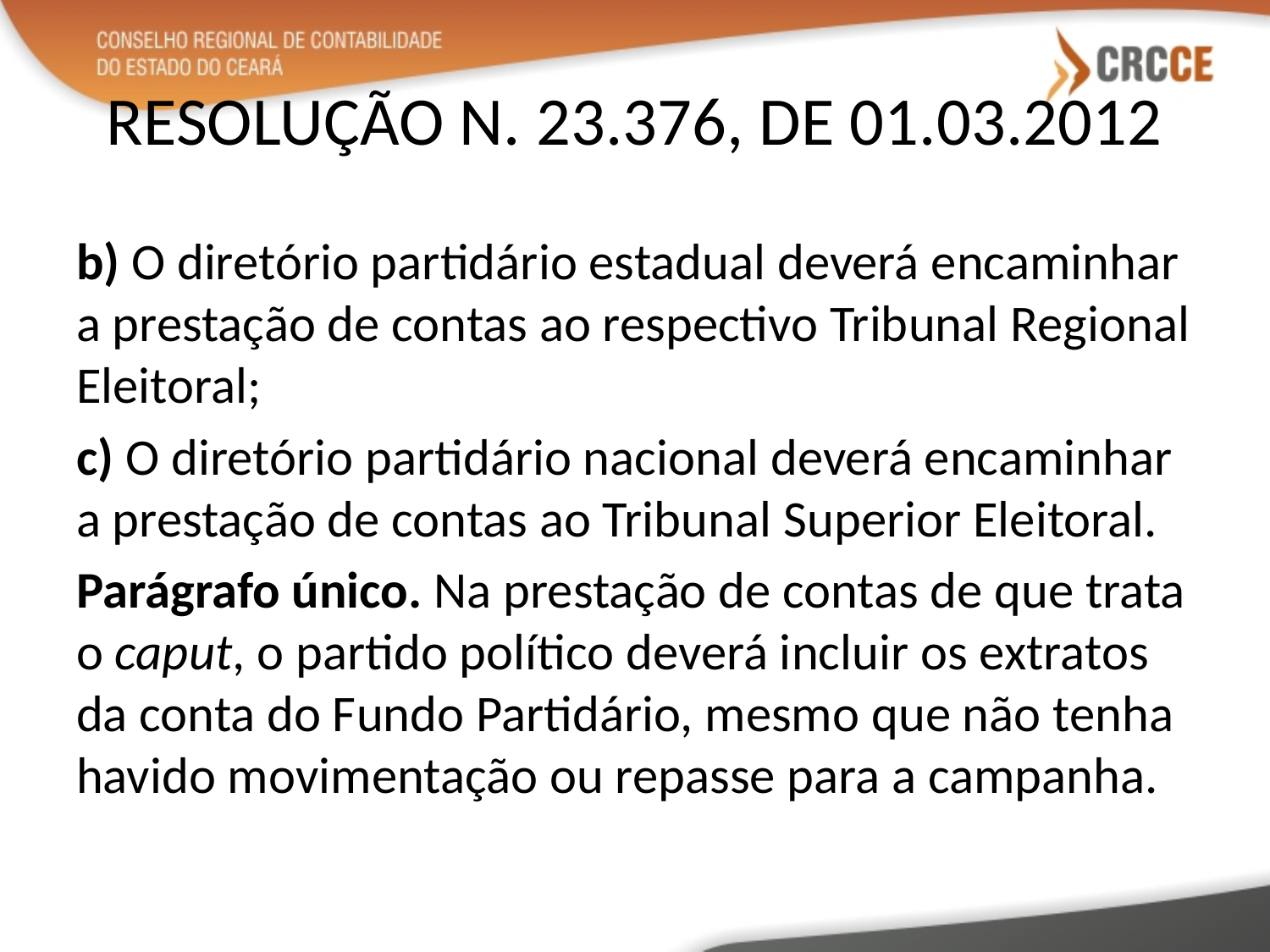

# RESOLUÇÃO N. 23.376, DE 01.03.2012
b) O diretório partidário estadual deverá encaminhar a prestação de contas ao respectivo Tribunal Regional Eleitoral;
c) O diretório partidário nacional deverá encaminhar a prestação de contas ao Tribunal Superior Eleitoral.
Parágrafo único. Na prestação de contas de que trata o caput, o partido político deverá incluir os extratos da conta do Fundo Partidário, mesmo que não tenha havido movimentação ou repasse para a campanha.